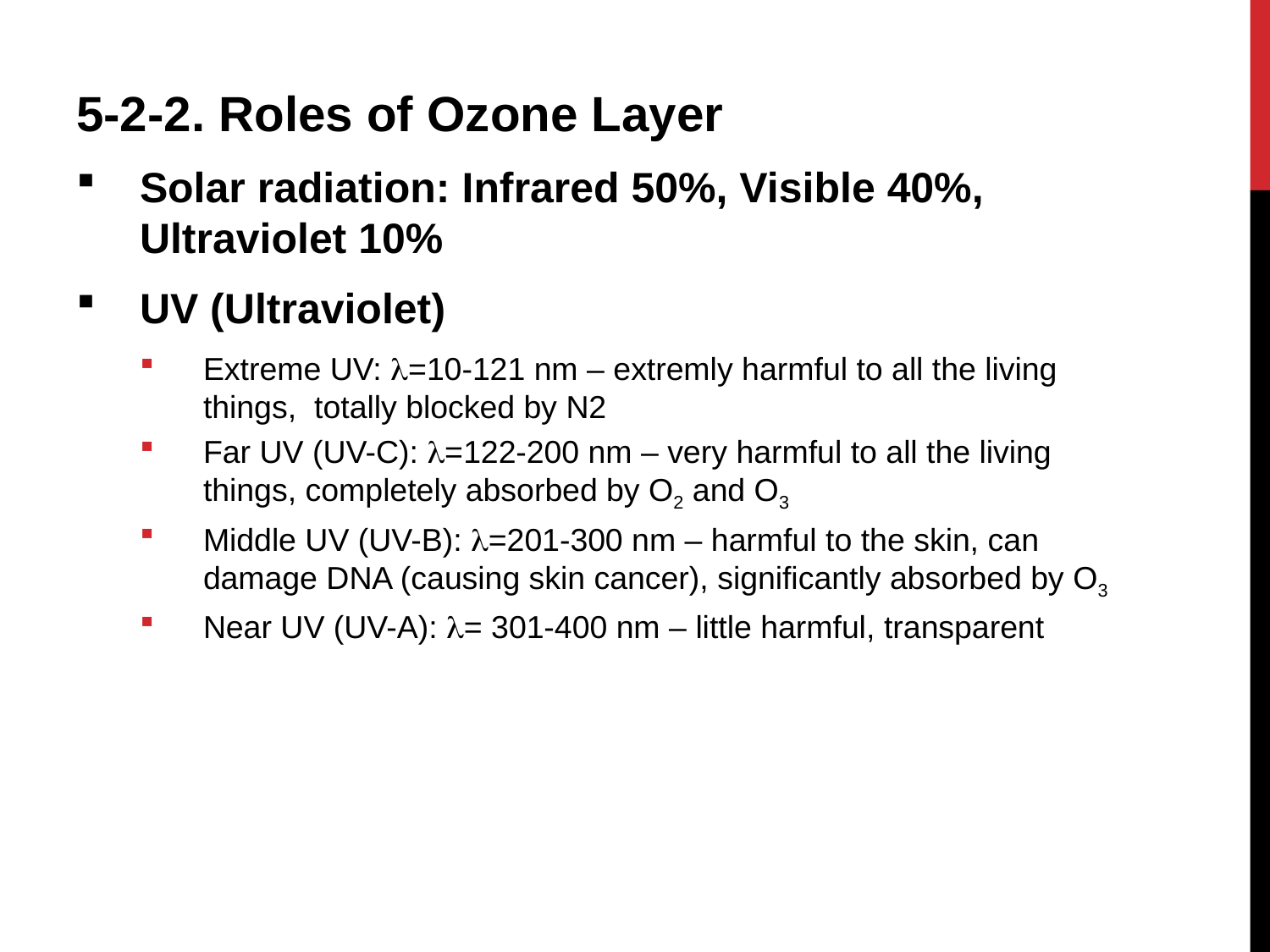

5-2-2. Roles of Ozone Layer
Solar radiation: Infrared 50%, Visible 40%, Ultraviolet 10%
UV (Ultraviolet)
Extreme UV: λ=10-121 nm – extremly harmful to all the living things,  totally blocked by N2
Far UV (UV-C): λ=122-200 nm – very harmful to all the living things, completely absorbed by O2 and O3
Middle UV (UV-B): λ=201-300 nm – harmful to the skin, can damage DNA (causing skin cancer), significantly absorbed by O3
Near UV (UV-A): λ= 301-400 nm – little harmful, transparent